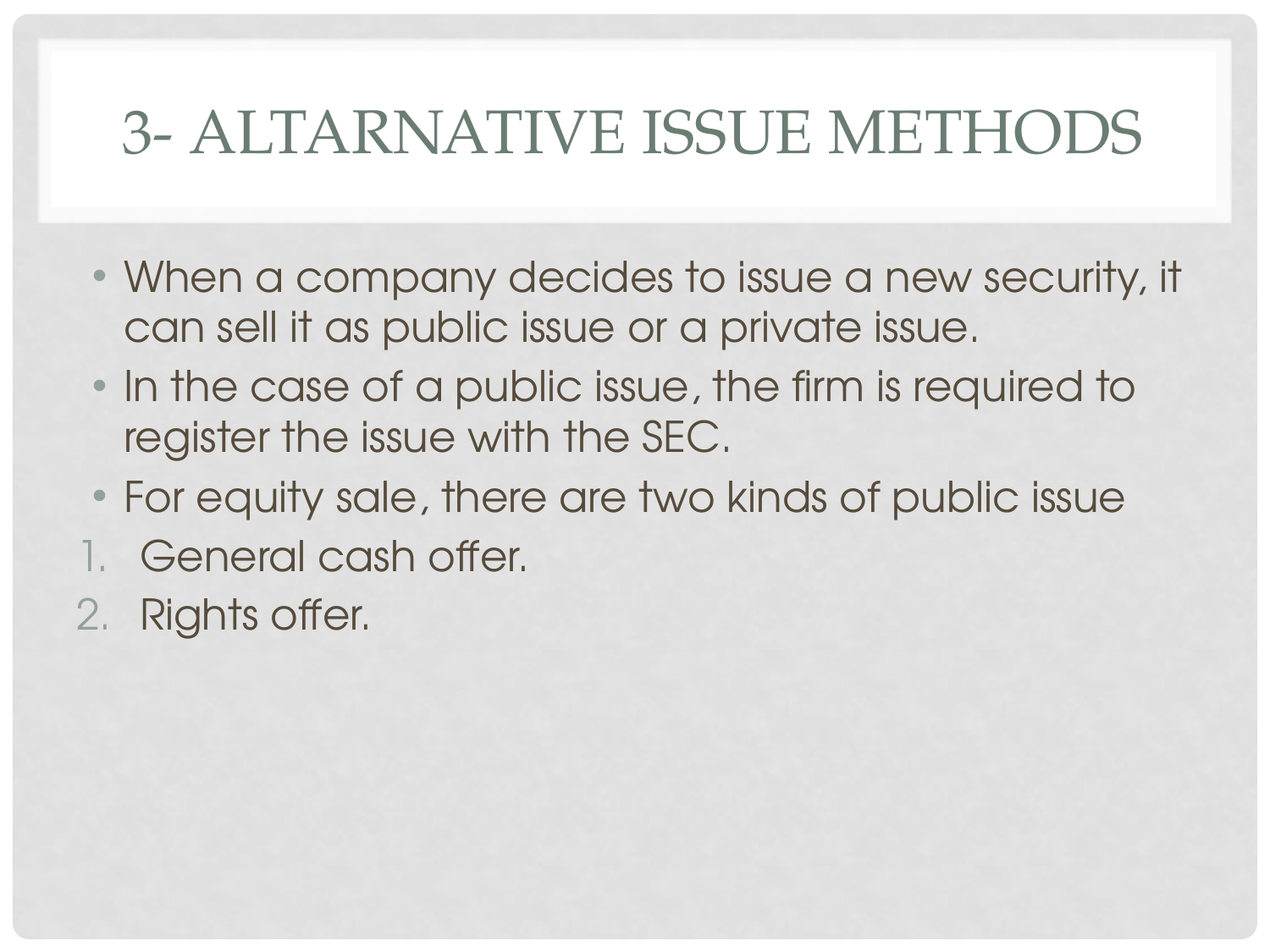

# 3- ALTARNATIVE ISSUE METHODS
When a company decides to issue a new security, it can sell it as public issue or a private issue.
In the case of a public issue, the firm is required to register the issue with the SEC.
For equity sale, there are two kinds of public issue
General cash offer.
Rights offer.